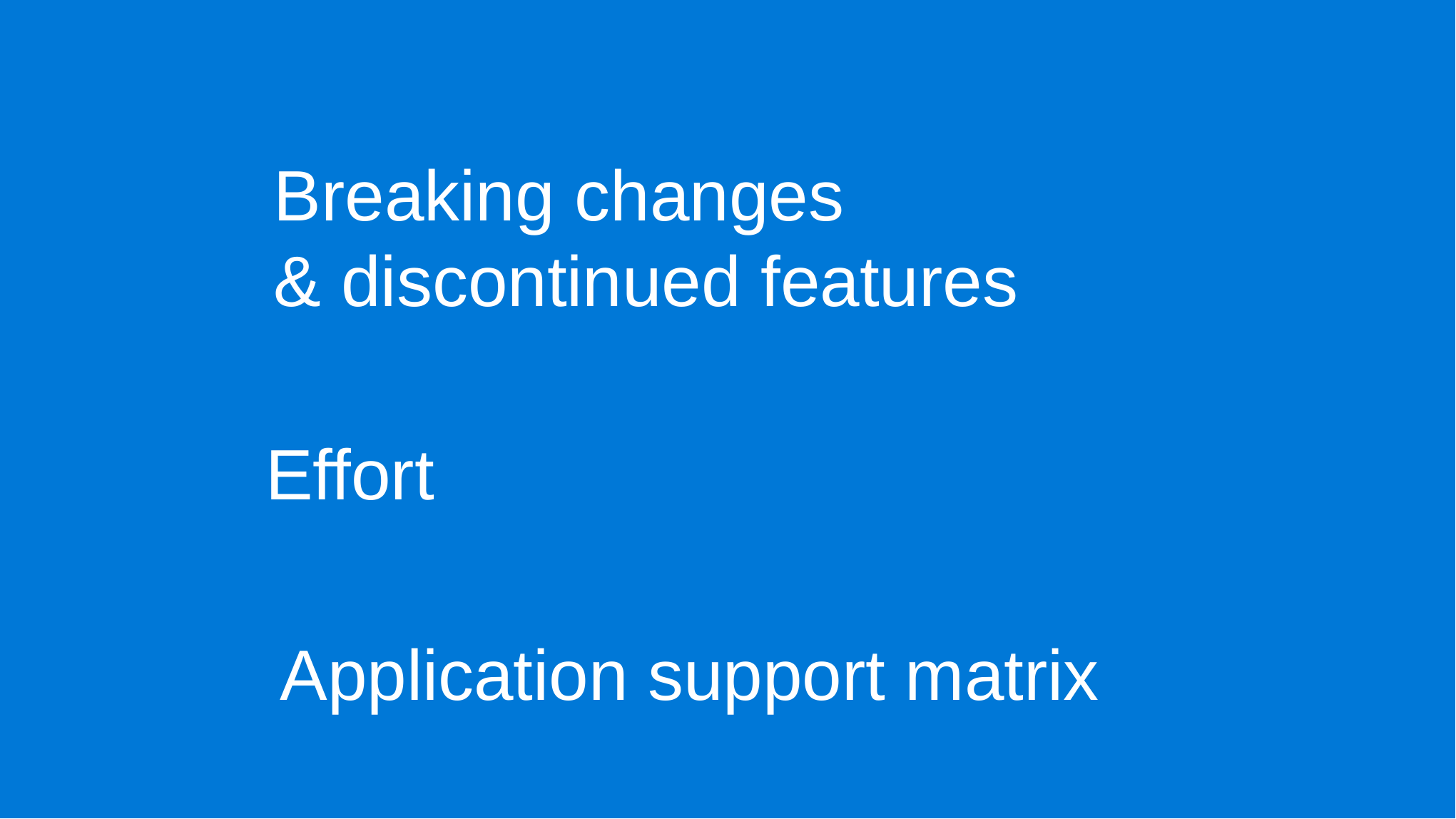

#
Breaking changes
& discontinued features
Effort
Application support matrix